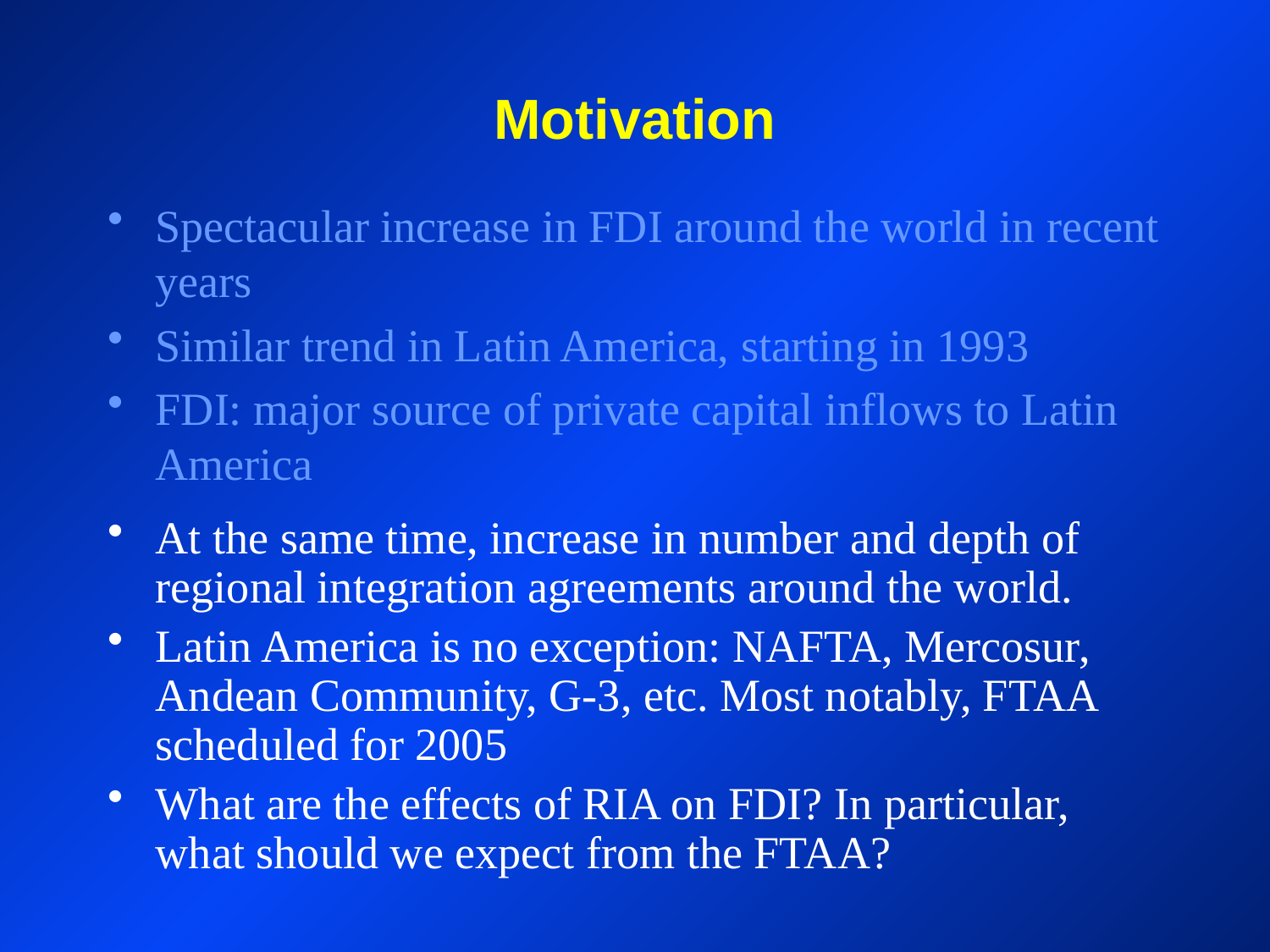

# Motivation
Spectacular increase in FDI around the world in recent years
Similar trend in Latin America, starting in 1993
FDI: major source of private capital inflows to Latin America
At the same time, increase in number and depth of regional integration agreements around the world.
Latin America is no exception: NAFTA, Mercosur, Andean Community, G-3, etc. Most notably, FTAA scheduled for 2005
What are the effects of RIA on FDI? In particular, what should we expect from the FTAA?